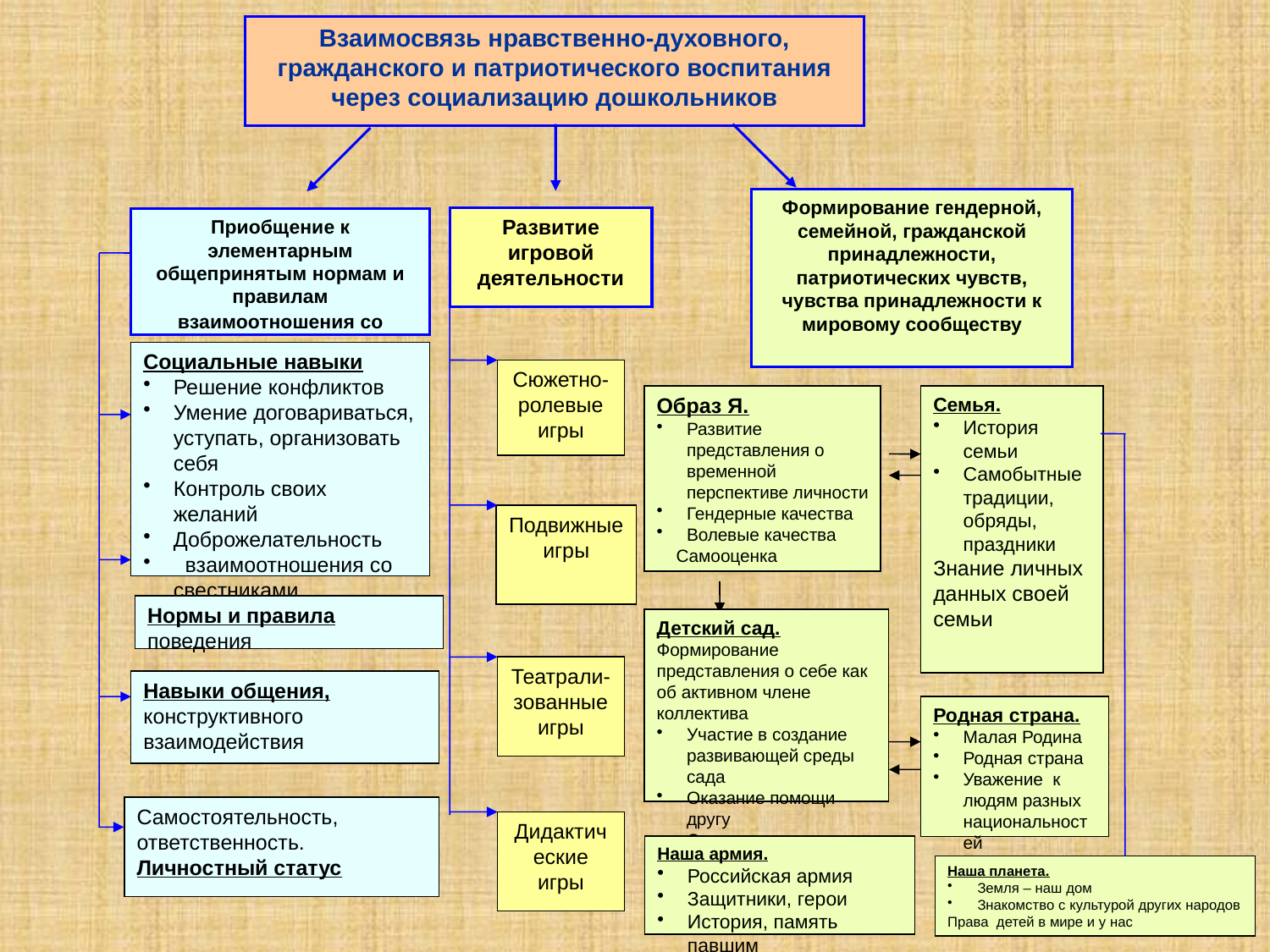

Взаимосвязь нравственно-духовного, гражданского и патриотического воспитания через социализацию дошкольников

Формирование гендерной, семейной, гражданской принадлежности, патриотических чувств, чувства принадлежности к мировому сообществу
Развитие игровой деятельности
Приобщение к элементарным общепринятым нормам и правилам взаимоотношения со сверстниками и взрослыми.

Социальные навыки
Решение конфликтов
Умение договариваться, уступать, организовать себя
Контроль своих желаний
Доброжелательность
  взаимоотношения со свестниками

Сюжетно-ролевые игры
Образ Я.
Развитие представления о временной перспективе личности
Гендерные качества
Волевые качества
    Самооценка
Семья.
История семьи
Самобытные традиции, обряды, праздники
Знание личных данных своей семьи

Подвижные
игры

Нормы и правила поведения

Детский сад.
Формирование представления о себе как об активном члене коллектива
Участие в создание развивающей среды сада
Оказание помощи другу
Ответственность

Театрали-зованные игры
Навыки общения, конструктивного взаимодействия

Родная страна.
Малая Родина
Родная страна
Уважение  к людям разных национальностей

Самостоятельность, ответственность. Личностный статус

Дидактические игры

Наша армия.
Российская армия
Защитники, герои
История, память павшим
Наша планета.
Земля – наш дом
Знакомство с культурой других народов
Права  детей в мире и у нас